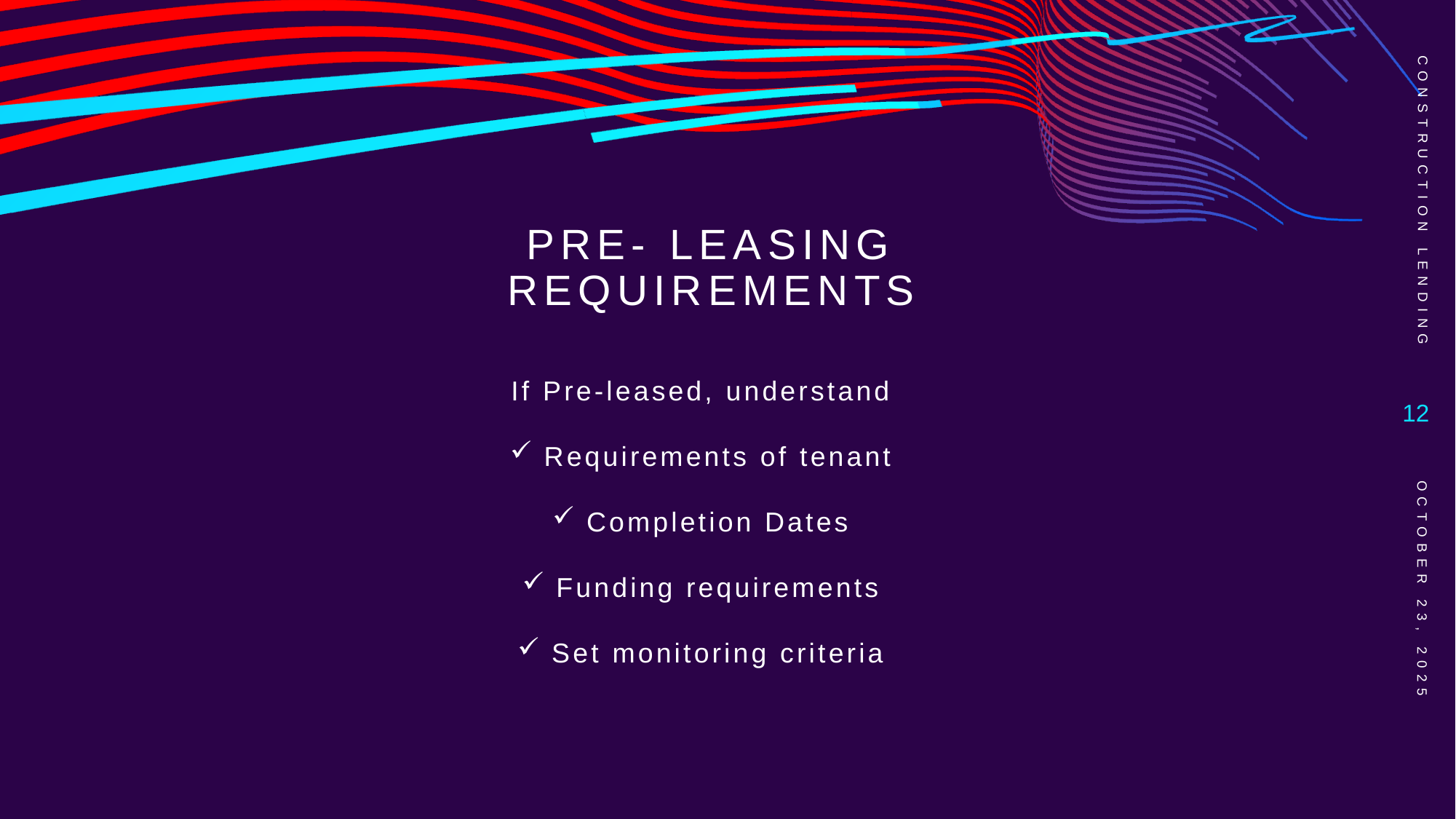

Construction lending
# Pre- Leasing REquirements
If Pre-leased, understand
Requirements of tenant
Completion Dates
Funding requirements
Set monitoring criteria

12
October 23, 2025